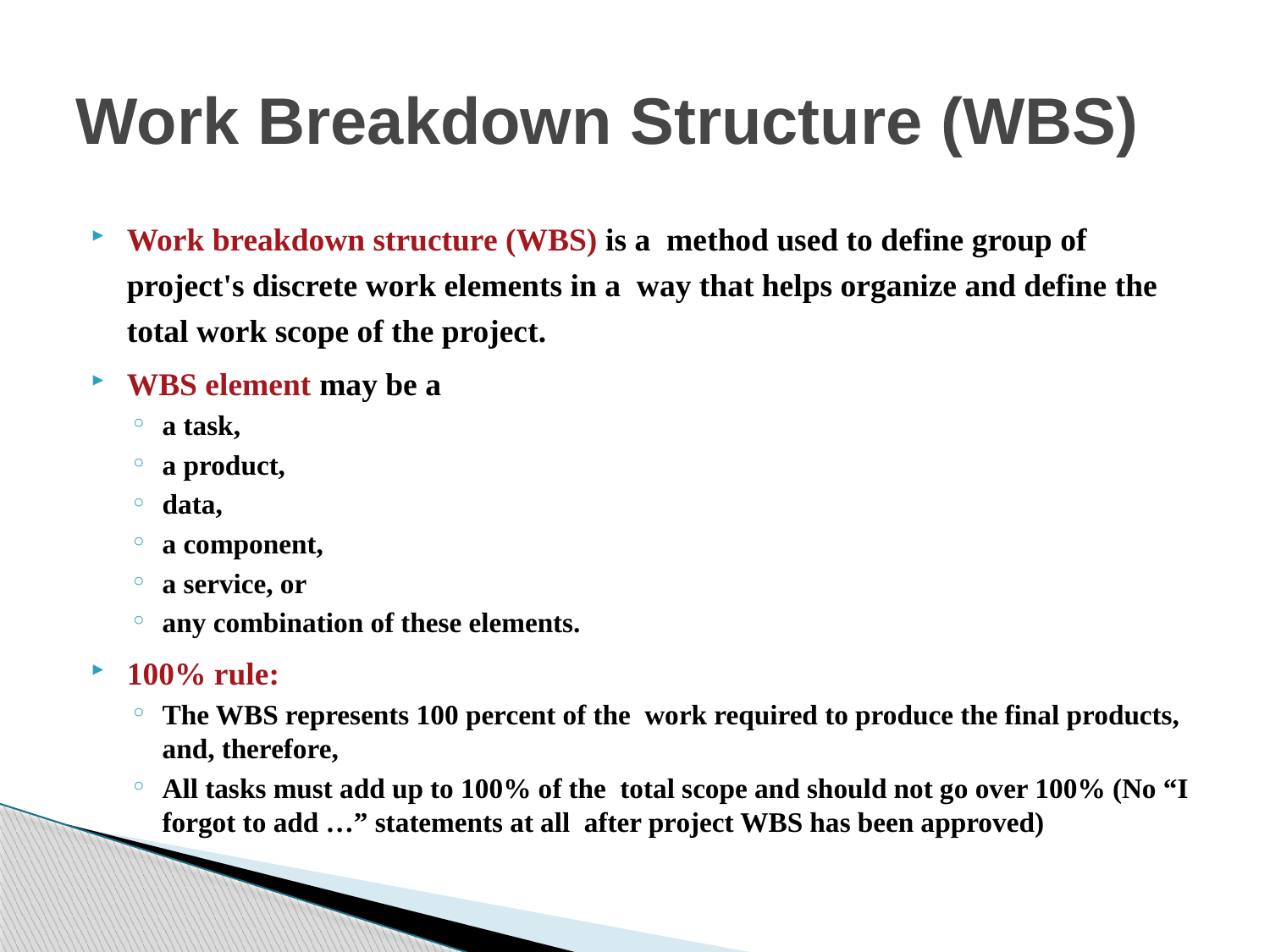

# Work Breakdown Structure (WBS)
Work breakdown structure (WBS) is a  method used to define group of  project's discrete work elements in a  way that helps organize and define the  total work scope of the project.
WBS element may be a
a task,
a product,
data,
a component,
a service, or
any combination of these elements.
100% rule:
The WBS represents 100 percent of the  work required to produce the final products, and, therefore,
All tasks must add up to 100% of the  total scope and should not go over 100% (No “I forgot to add …” statements at all  after project WBS has been approved)